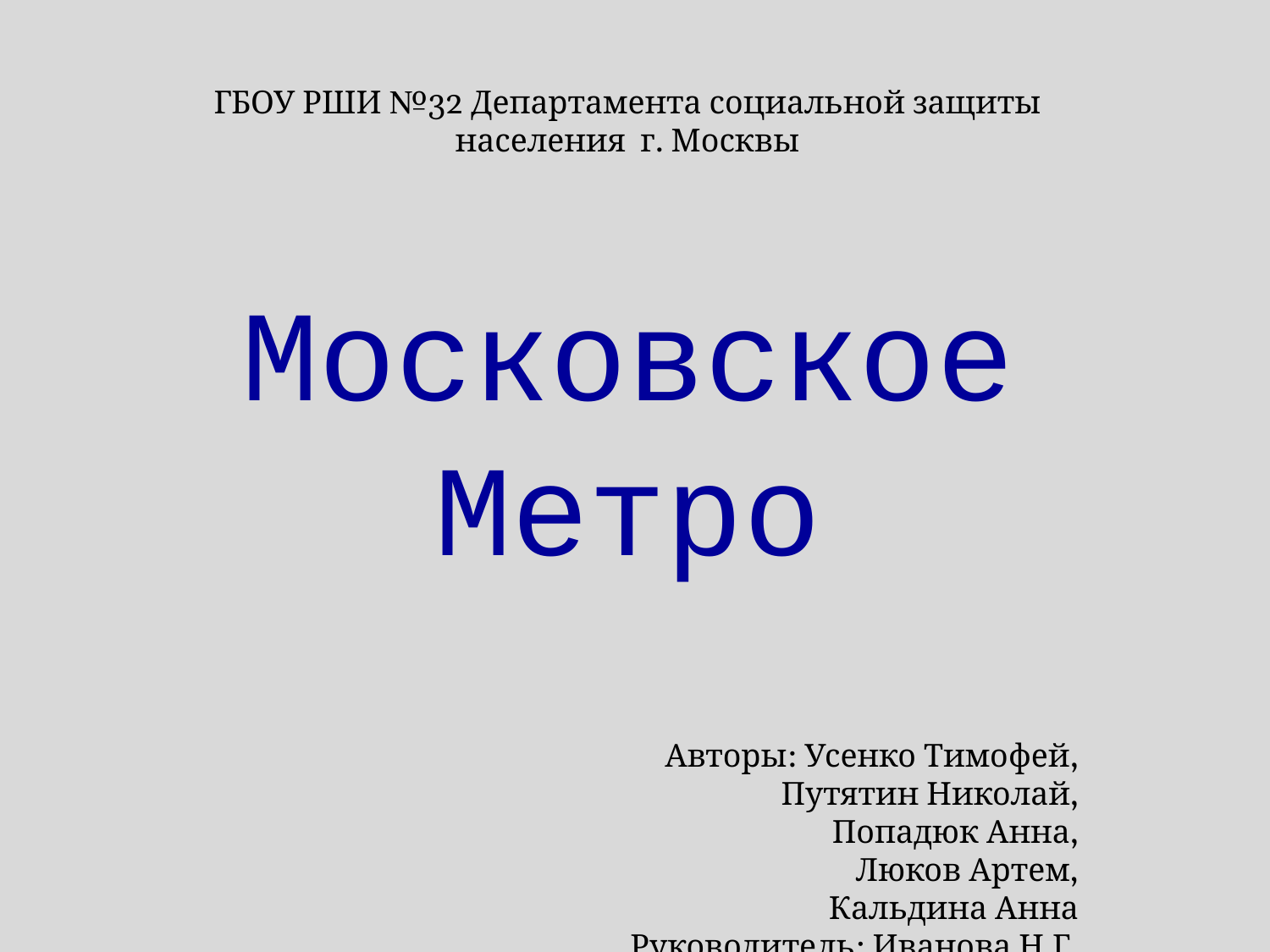

ГБОУ РШИ №32 Департамента социальной защиты населения  г. Москвы

Московское Метро

Авторы: Усенко Тимофей,
Путятин Николай,
Попадюк Анна,
Люков Артем,
Кальдина Анна
Руководитель: Иванова Н.Г.